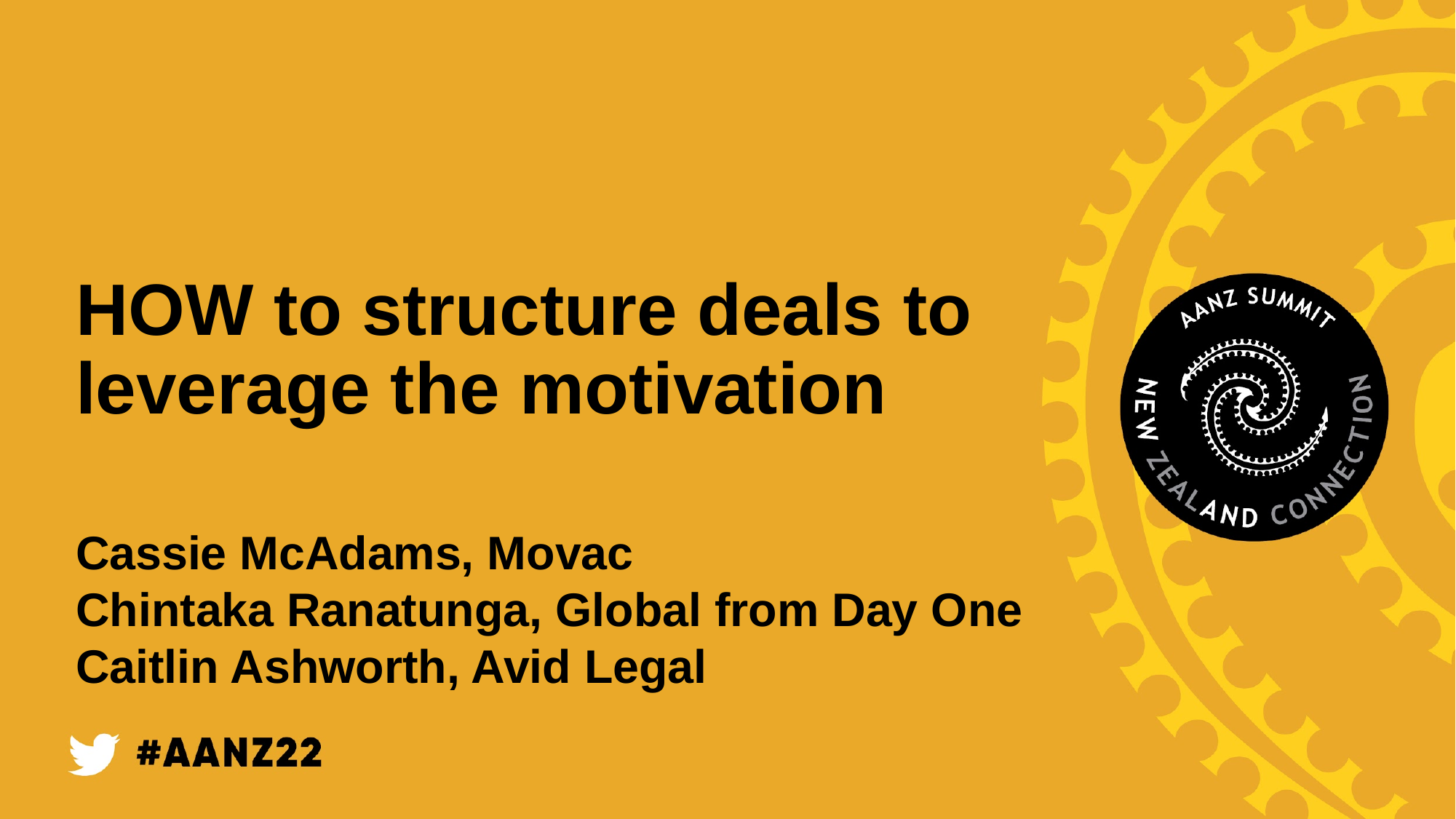

HOW to structure deals to leverage the motivation
Cassie McAdams, Movac
Chintaka Ranatunga, Global from Day One
Caitlin Ashworth, Avid Legal